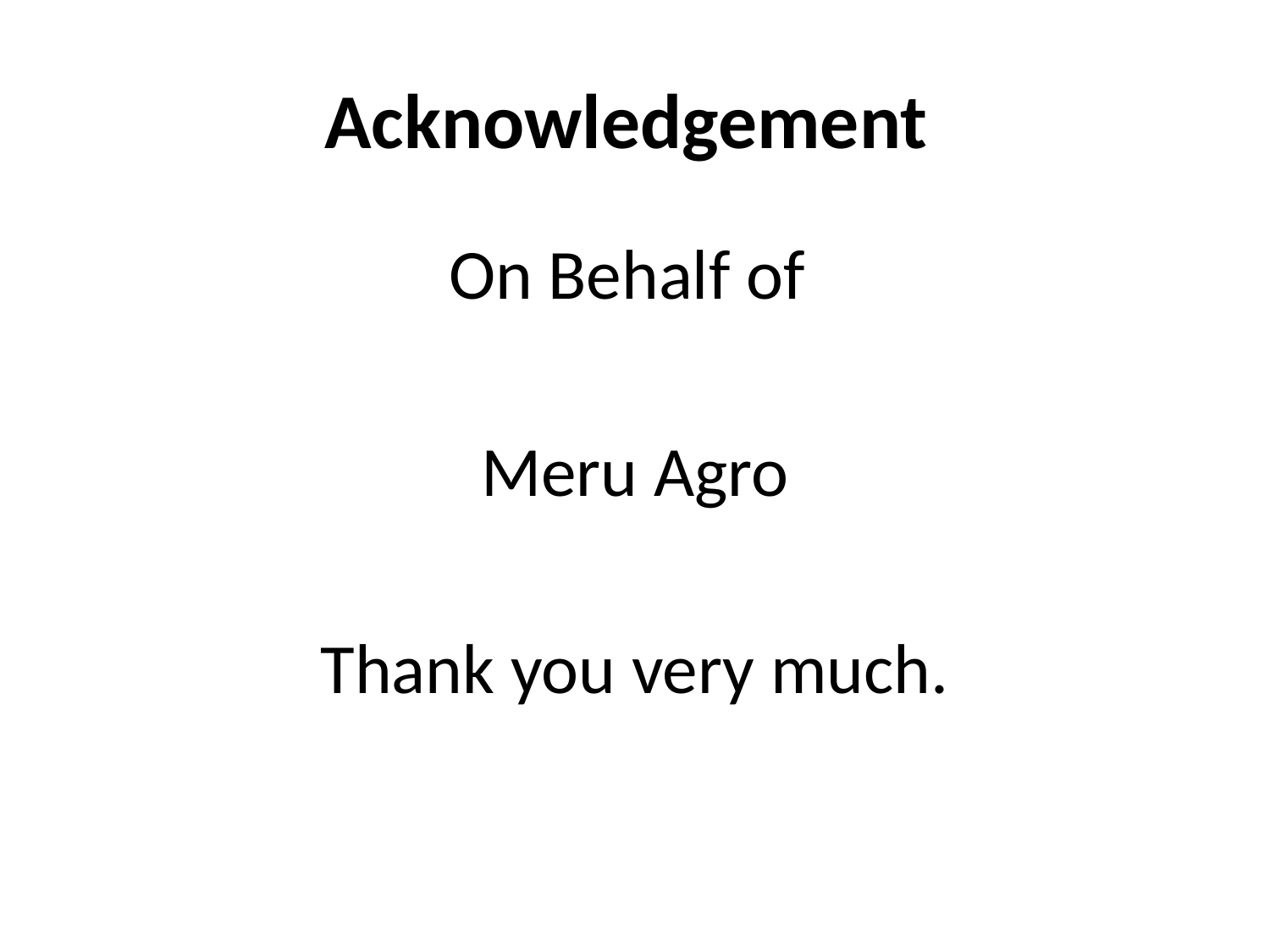

# Acknowledgement
On Behalf of

Meru Agro

Thank you very much.